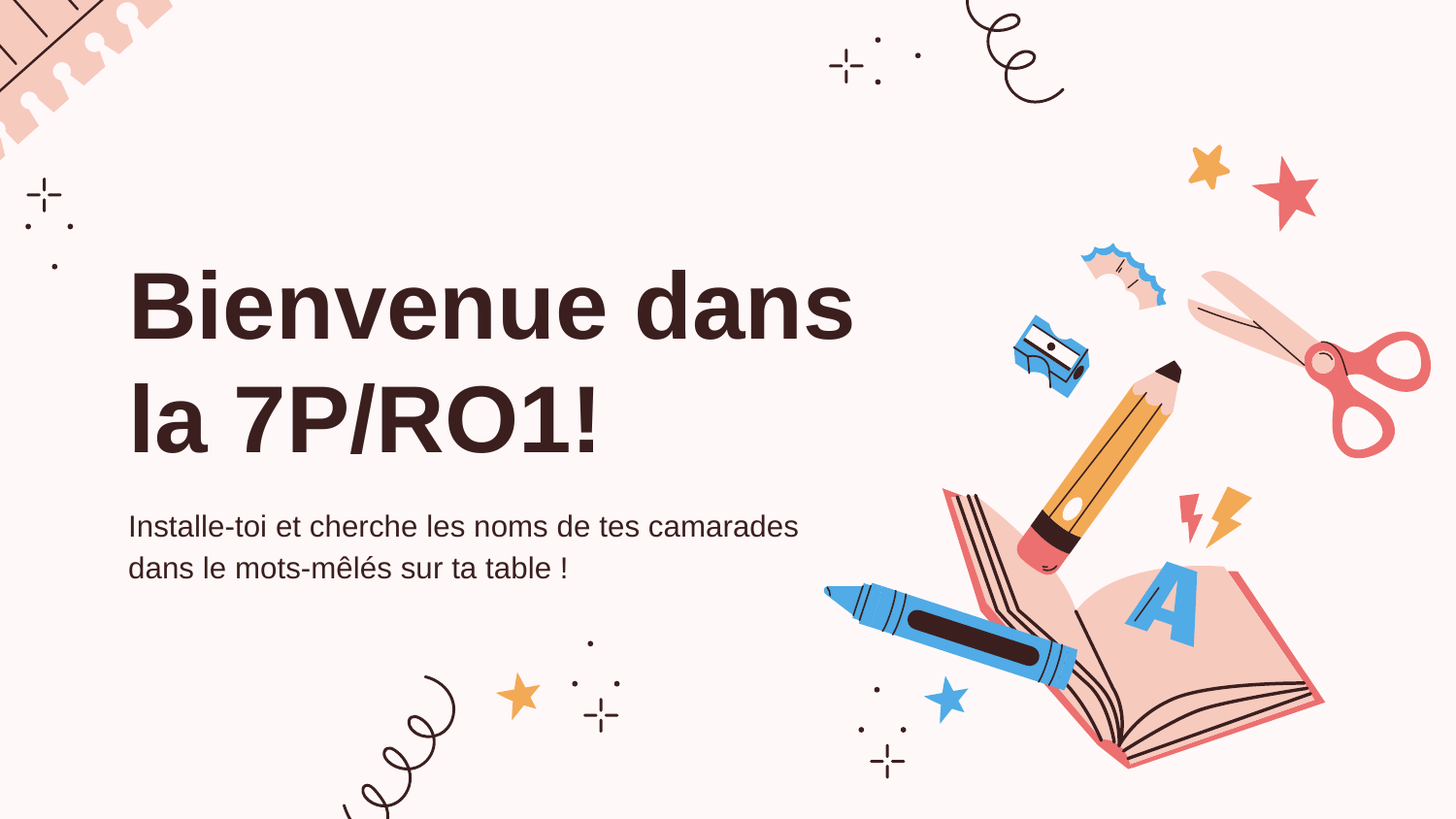

# Bienvenue dans la 7P/RO1!

Installe-toi et cherche les noms de tes camarades dans le mots-mêlés sur ta table !